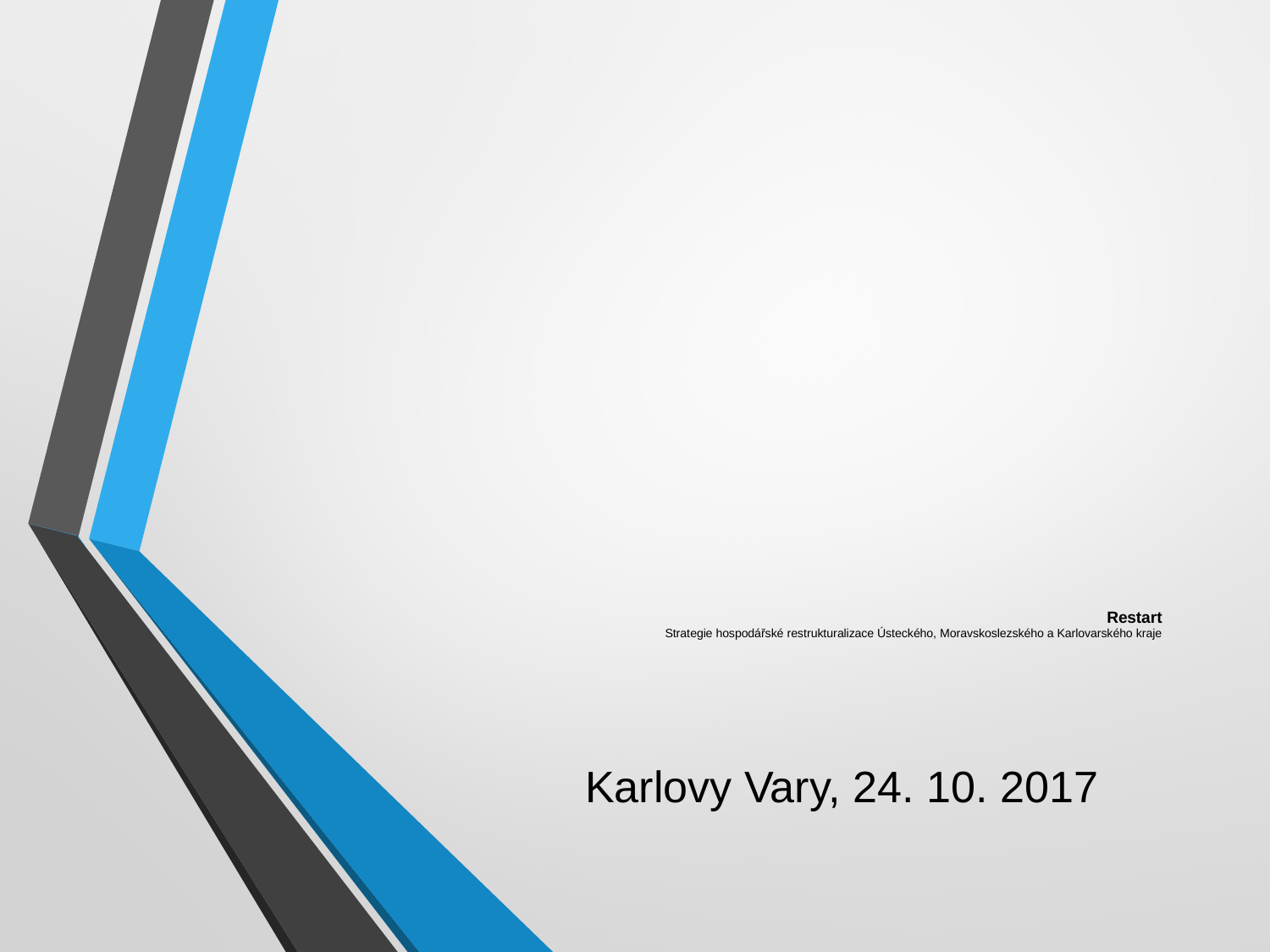

# Restart Strategie hospodářské restrukturalizace Ústeckého, Moravskoslezského a Karlovarského kraje

Karlovy Vary, 24. 10. 2017